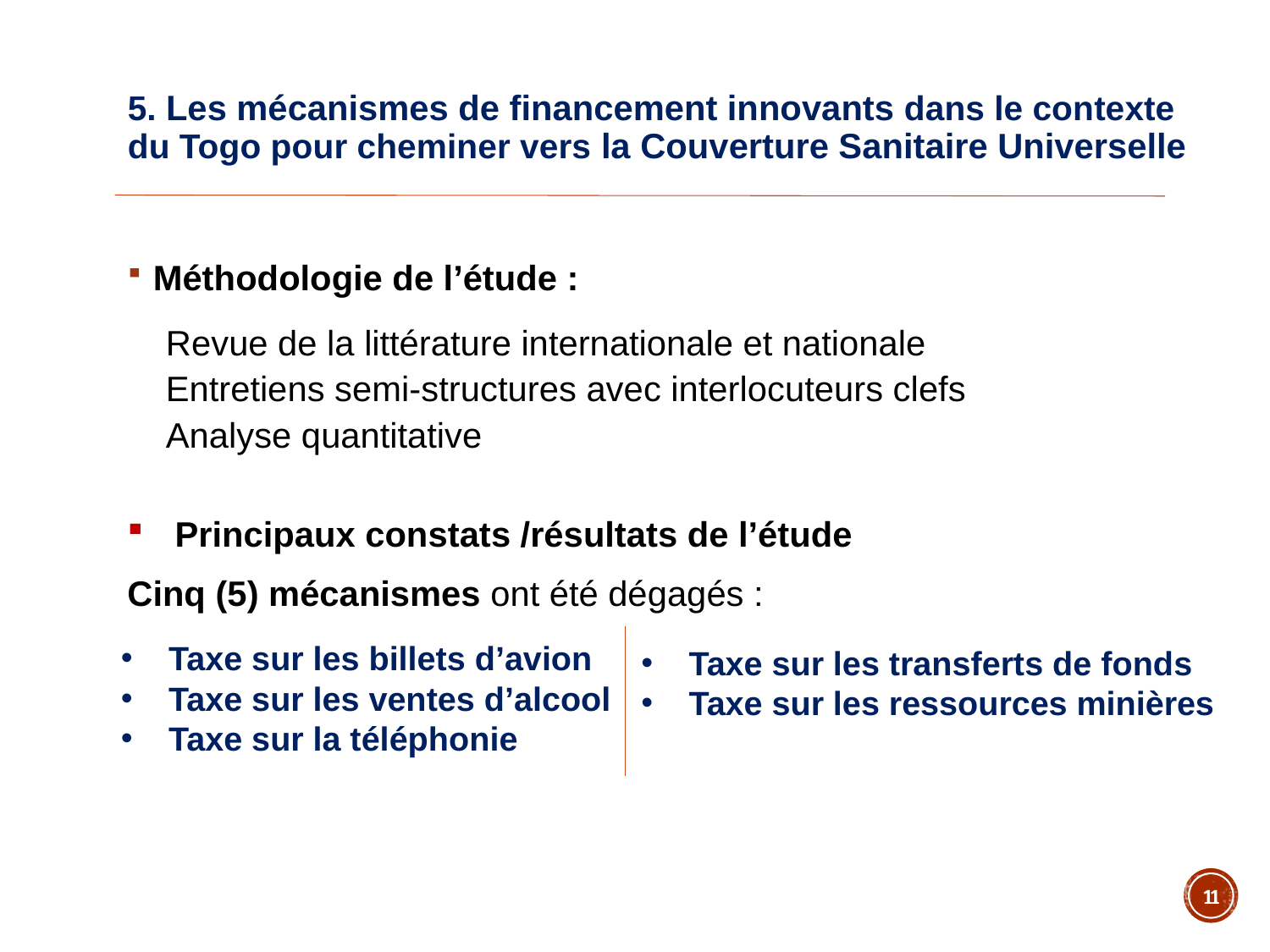

# 5. Les mécanismes de financement innovants dans le contexte du Togo pour cheminer vers la Couverture Sanitaire Universelle

Méthodologie de l’étude :

Revue de la littérature internationale et nationale
Entretiens semi-structures avec interlocuteurs clefs
Analyse quantitative

Principaux constats /résultats de l’étude

Cinq (5) mécanismes ont été dégagés :
Taxe sur les billets d’avion
Taxe sur les ventes d’alcool
Taxe sur la téléphonie
Taxe sur les transferts de fonds
Taxe sur les ressources minières
11